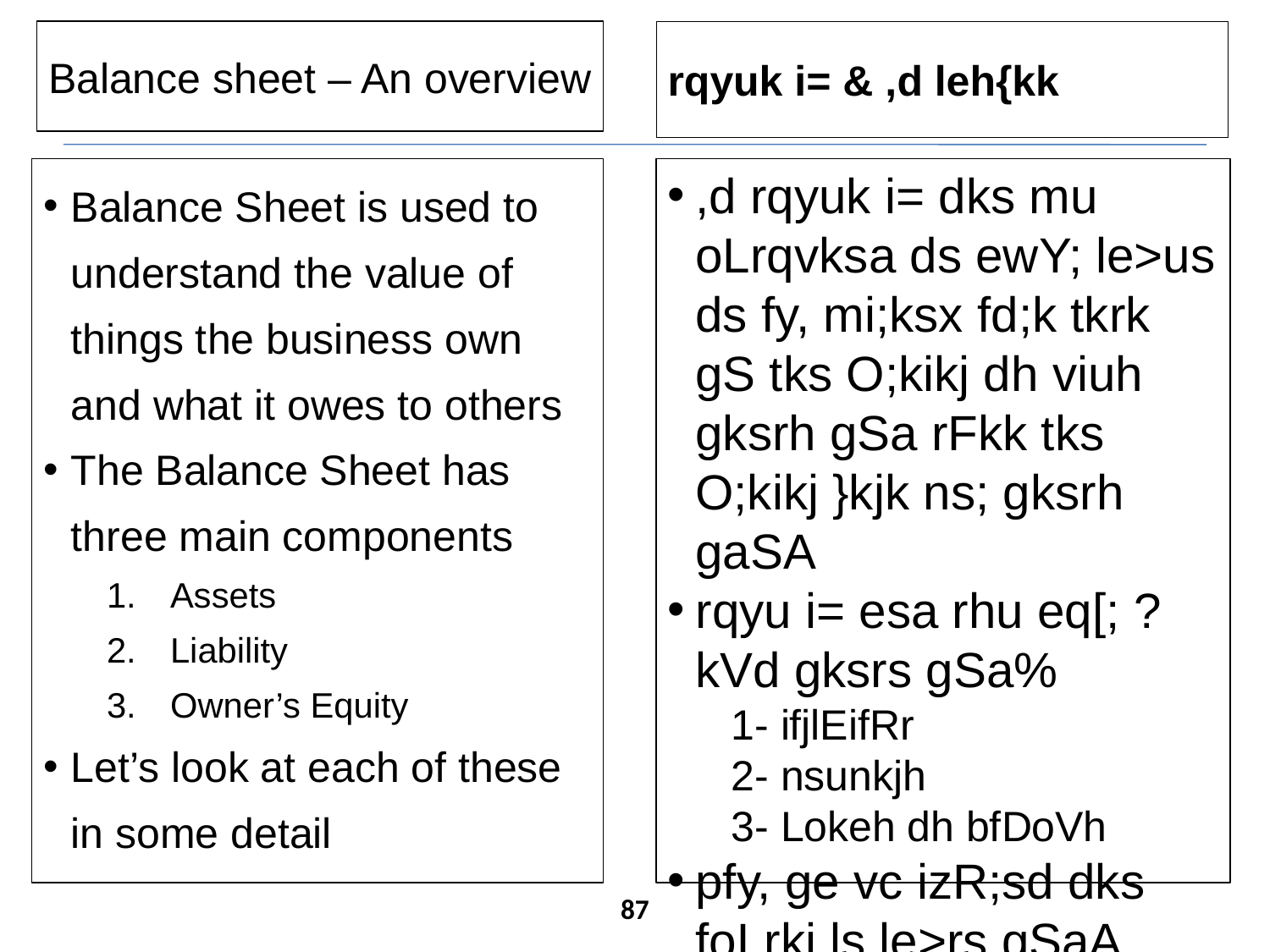

Balance sheet – An overview
rqyuk i= & ,d leh{kk
Balance Sheet is used to understand the value of things the business own and what it owes to others
The Balance Sheet has three main components
Assets
Liability
Owner’s Equity
Let’s look at each of these in some detail
,d rqyuk i= dks mu oLrqvksa ds ewY; le>us ds fy, mi;ksx fd;k tkrk gS tks O;kikj dh viuh gksrh gSa rFkk tks O;kikj }kjk ns; gksrh gaSA
rqyu i= esa rhu eq[; ?kVd gksrs gSa%
1- ifjlEifRr
2- nsunkjh
3- Lokeh dh bfDoVh
pfy, ge vc izR;sd dks foLrkj ls le>rs gSaA

87